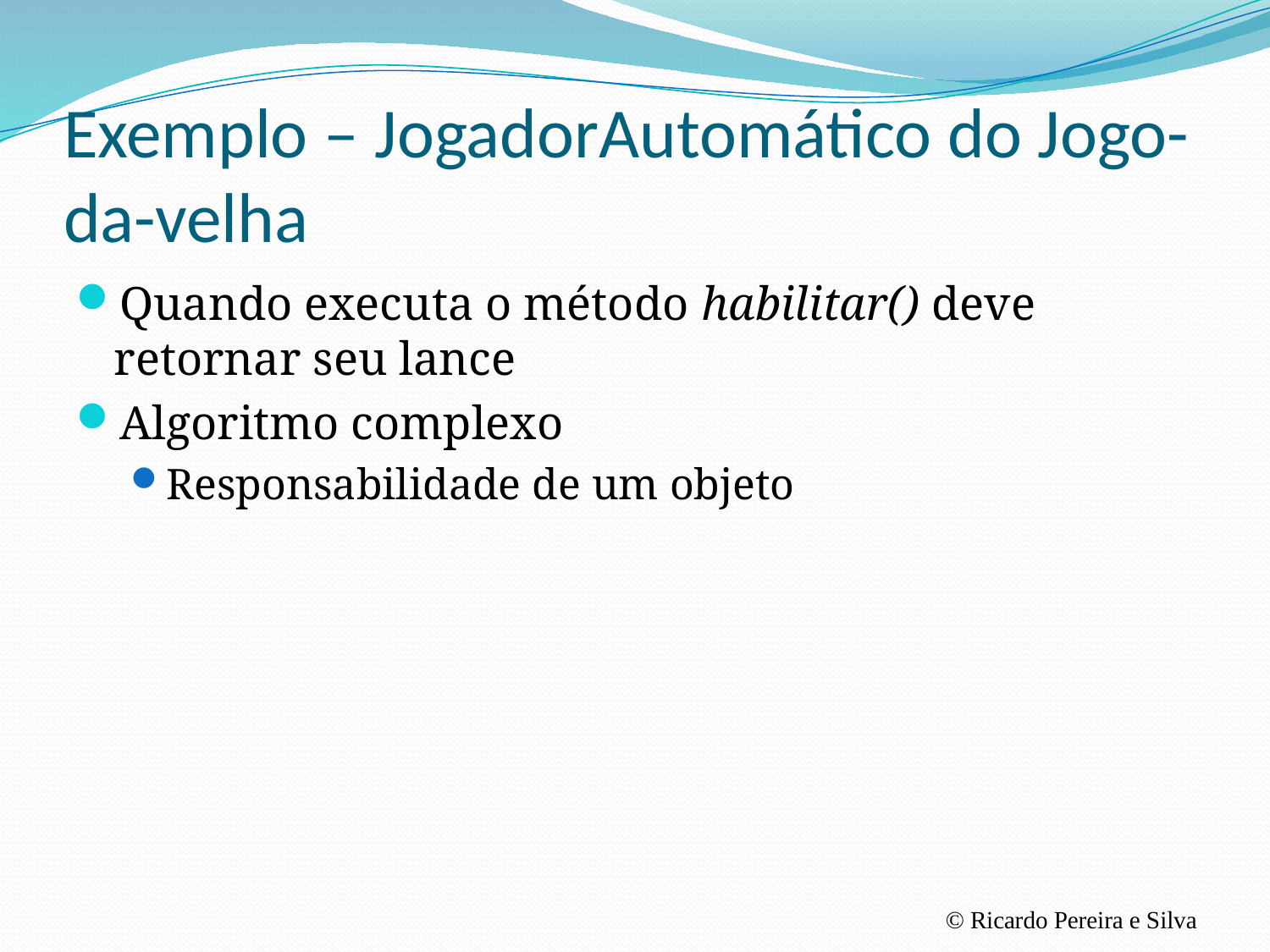

# Exemplo – JogadorAutomático do Jogo-da-velha
Quando executa o método habilitar() deve retornar seu lance
Algoritmo complexo
Responsabilidade de um objeto
© Ricardo Pereira e Silva